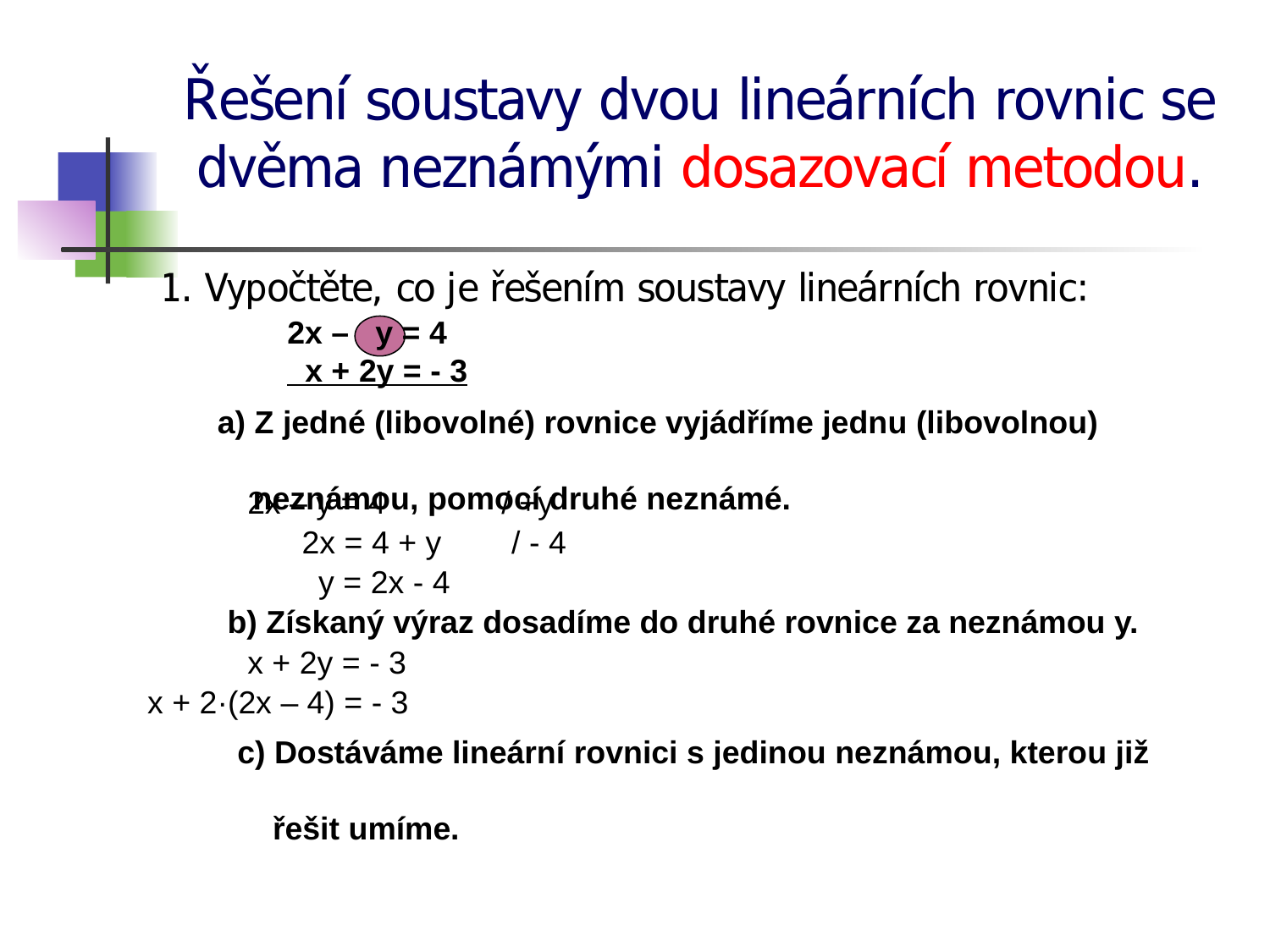

# Řešení soustavy dvou lineárních rovnic se dvěma neznámými dosazovací metodou.
1. Vypočtěte, co je řešením soustavy lineárních rovnic:
2x –   y = 4
  x + 2y = - 3

a) Z jedné (libovolné) rovnice vyjádříme jednu (libovolnou)
    neznámou, pomocí druhé neznámé.
2x – y = 4	/ +y
     2x = 4 + y	/ - 4
        y = 2x - 4
b) Získaný výraz dosadíme do druhé rovnice za neznámou y.
x + 2y = - 3
x + 2·(2x – 4) = - 3
c) Dostáváme lineární rovnici s jedinou neznámou, kterou již
    řešit umíme.